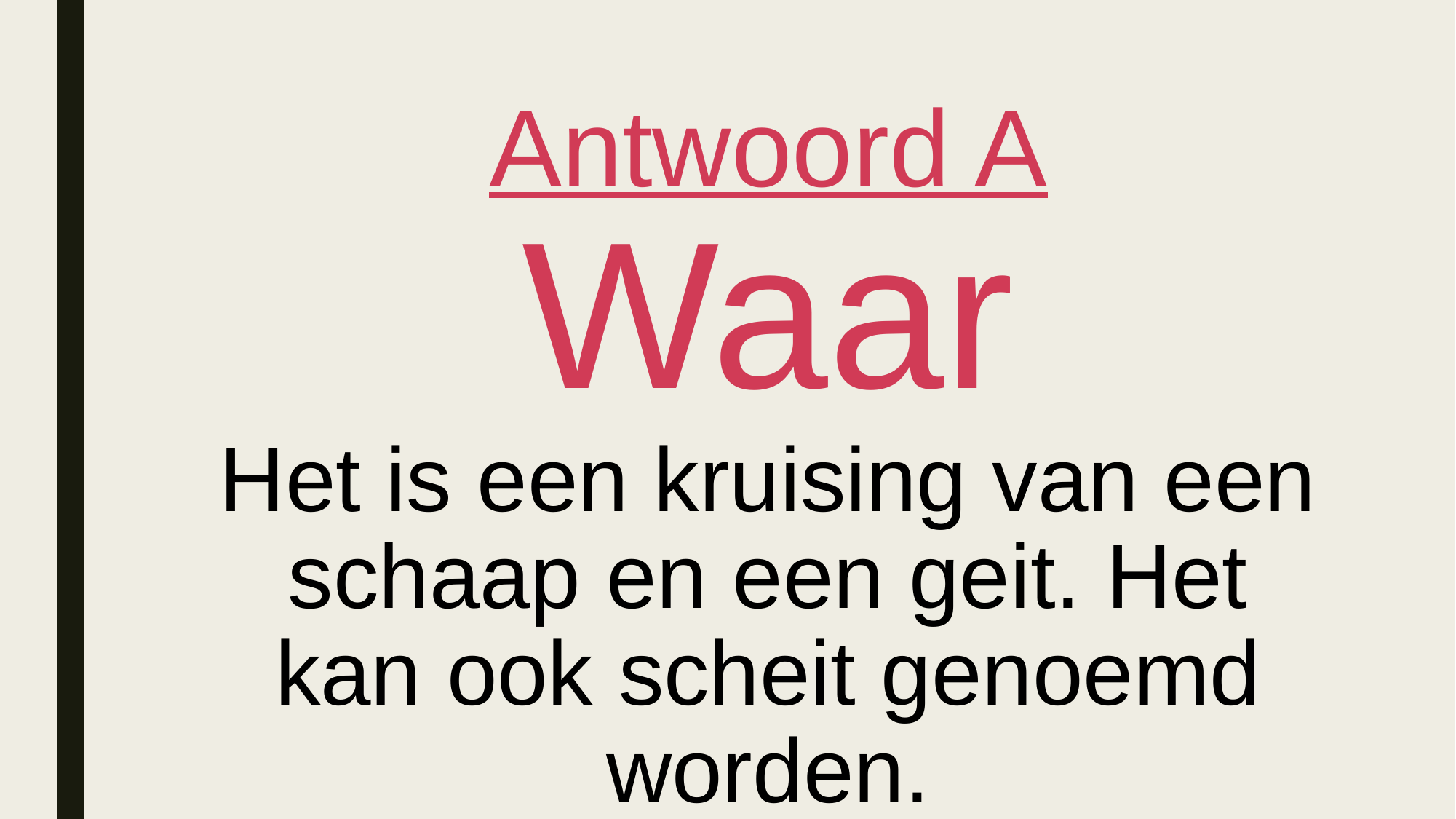

# Antwoord A Waar Het is een kruising van een schaap en een geit. Het kan ook scheit genoemd worden.